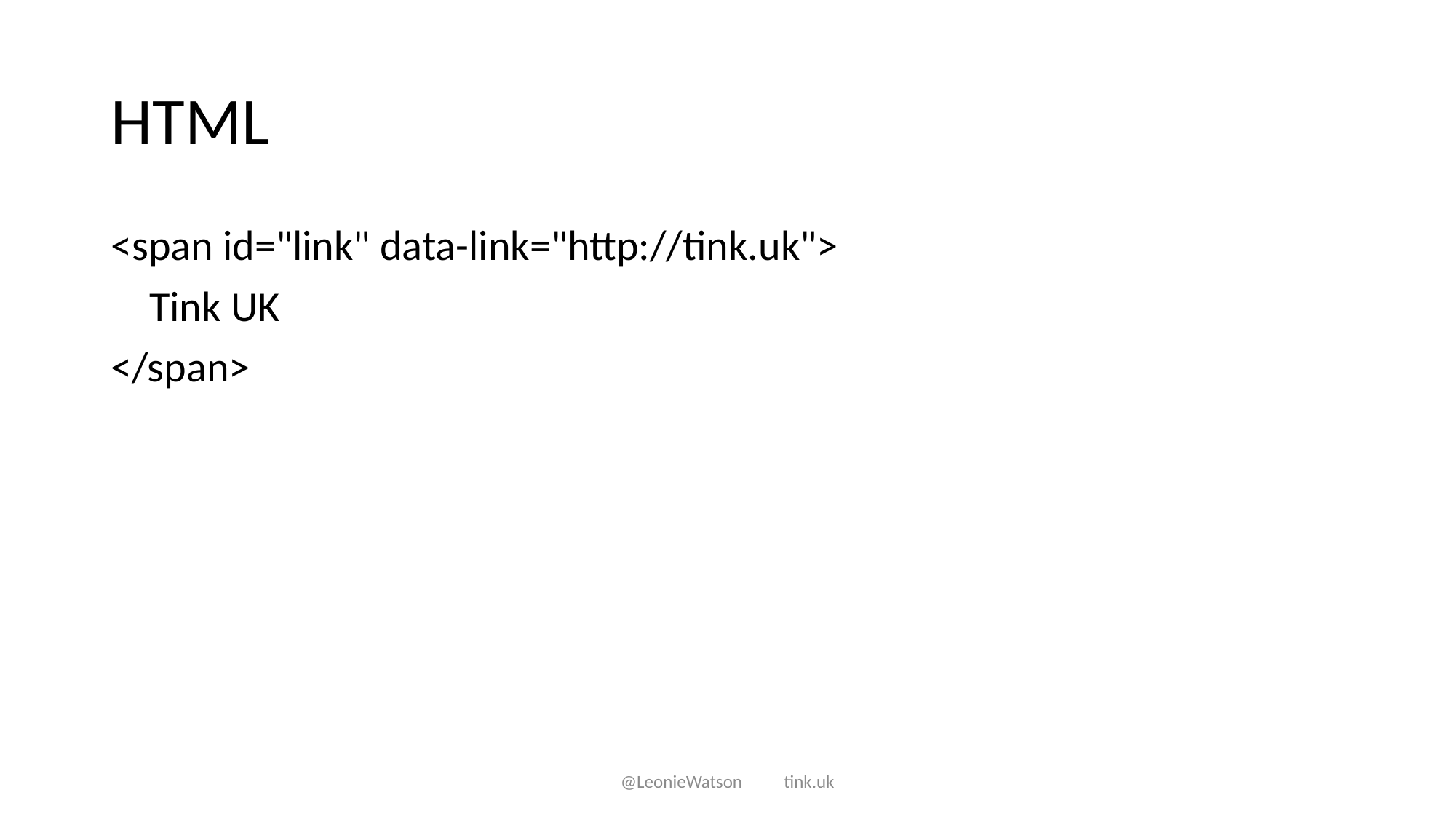

# HTML
<span id="link" data-link="http://tink.uk">
    Tink UK
</span>
@LeonieWatson          tink.uk